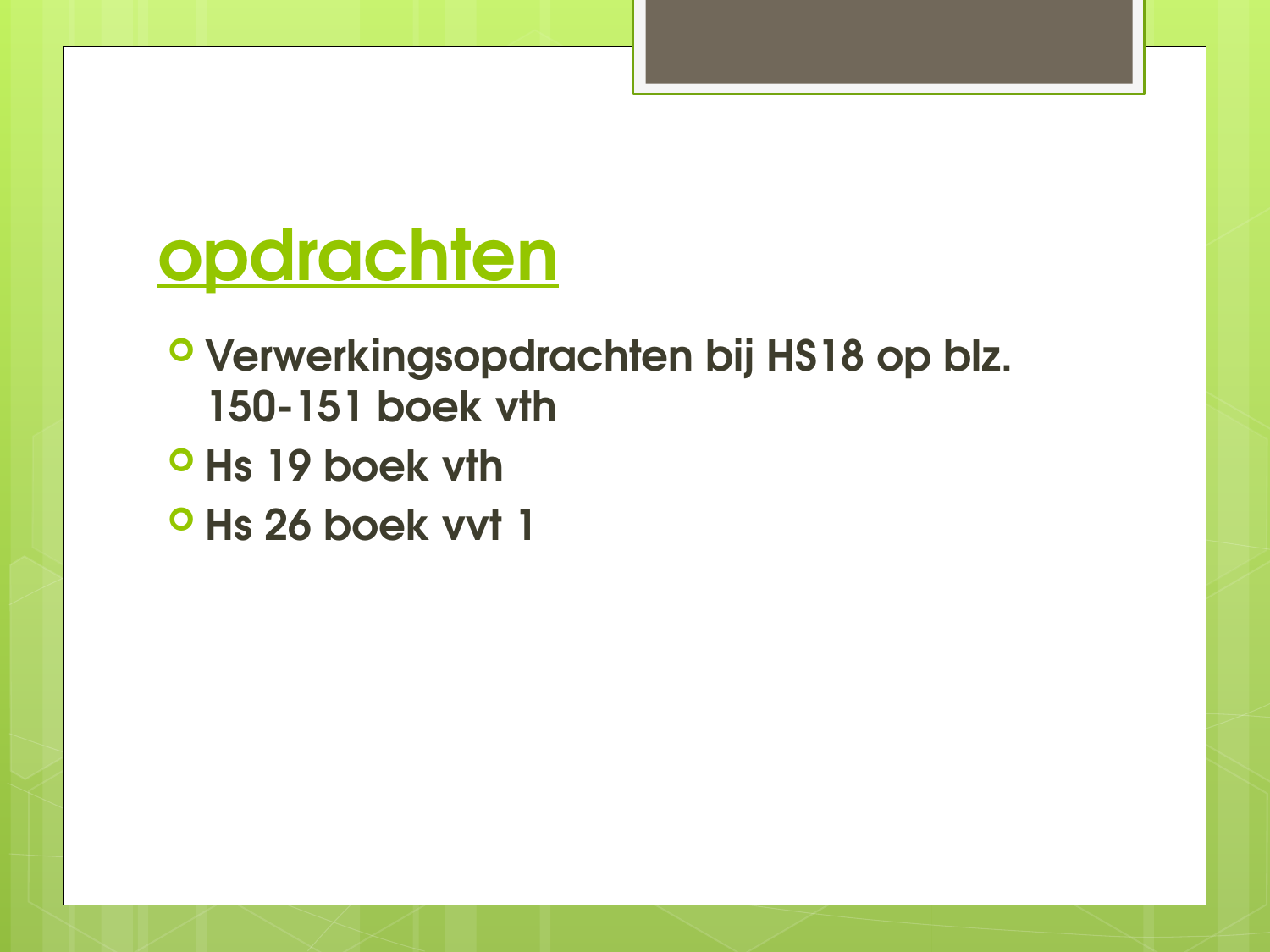

# opdrachten
Verwerkingsopdrachten bij HS18 op blz. 150-151 boek vth
Hs 19 boek vth
Hs 26 boek vvt 1